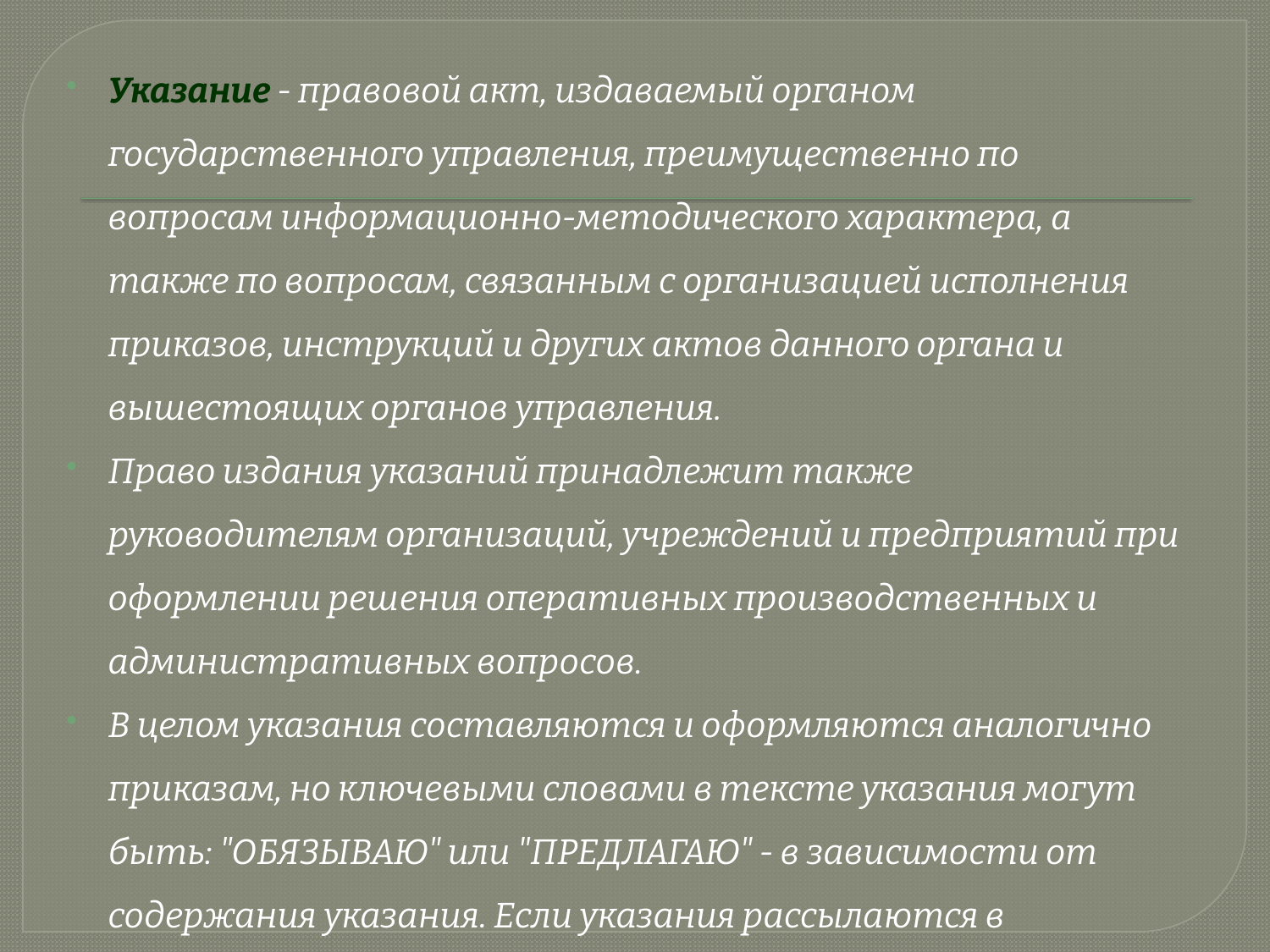

Указание - правовой акт, издаваемый органом государственного управления, преимущественно по вопросам информационно-методического характера, а также по вопросам, связанным с организацией исполнения приказов, инструкций и других актов данного органа и вышестоящих органов управления.
Право издания указаний принадлежит также руководителям организаций, учреждений и предприятий при оформлении решения оперативных производственных и административных вопросов.
В целом указания составляются и оформляются аналогично приказам, но ключевыми словами в тексте указания могут быть: "ОБЯЗЫВАЮ" или "ПРЕДЛАГАЮ" - в зависимости от содержания указания. Если указания рассылаются в подведомственные организации с целью доведения до них норм общего характера или иных сведений, они оформляются на общем бланке с угловым